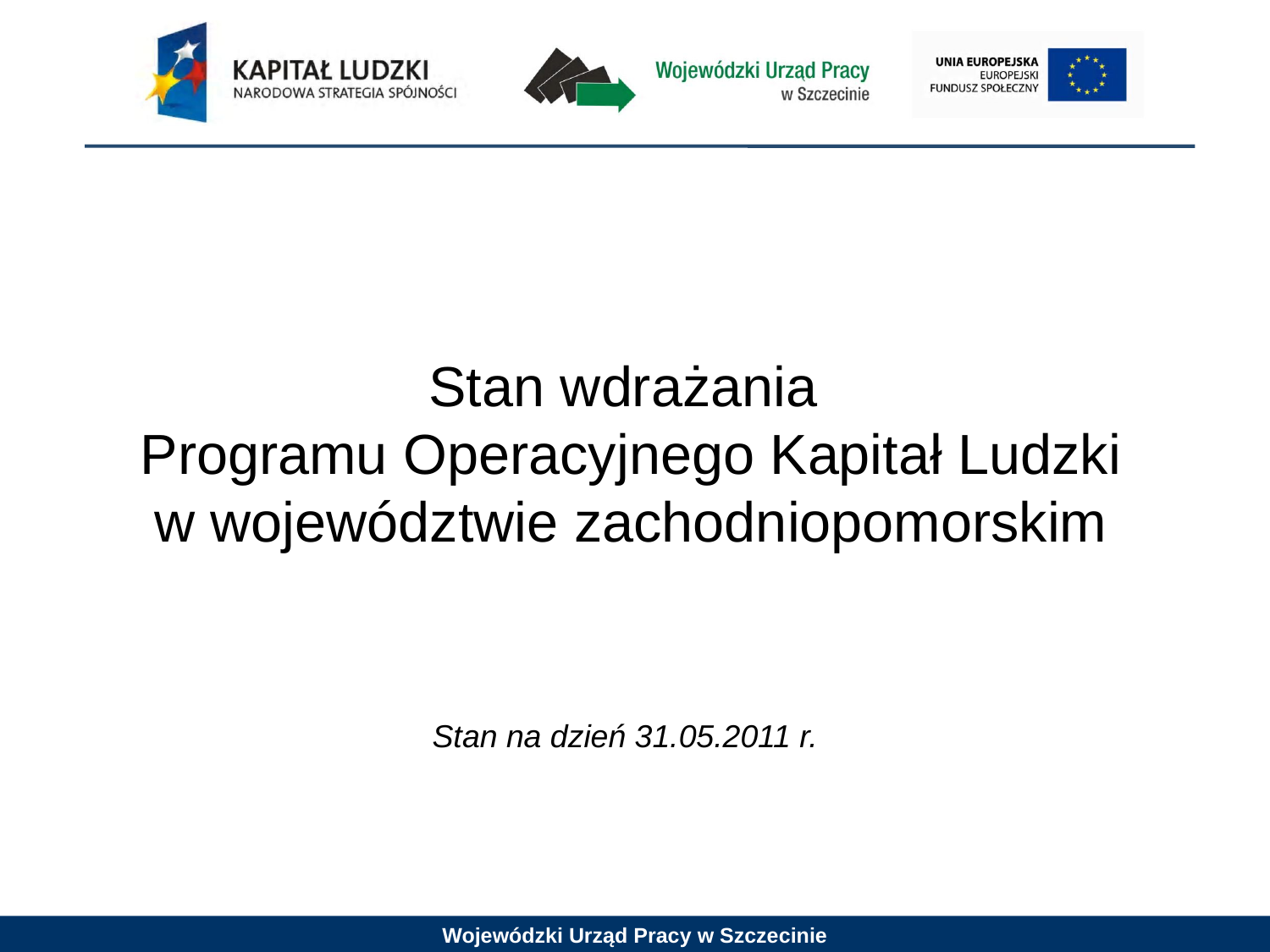

# Stan wdrażania Programu Operacyjnego Kapitał Ludzki w województwie zachodniopomorskim Stan na dzień 31.05.2011 r.